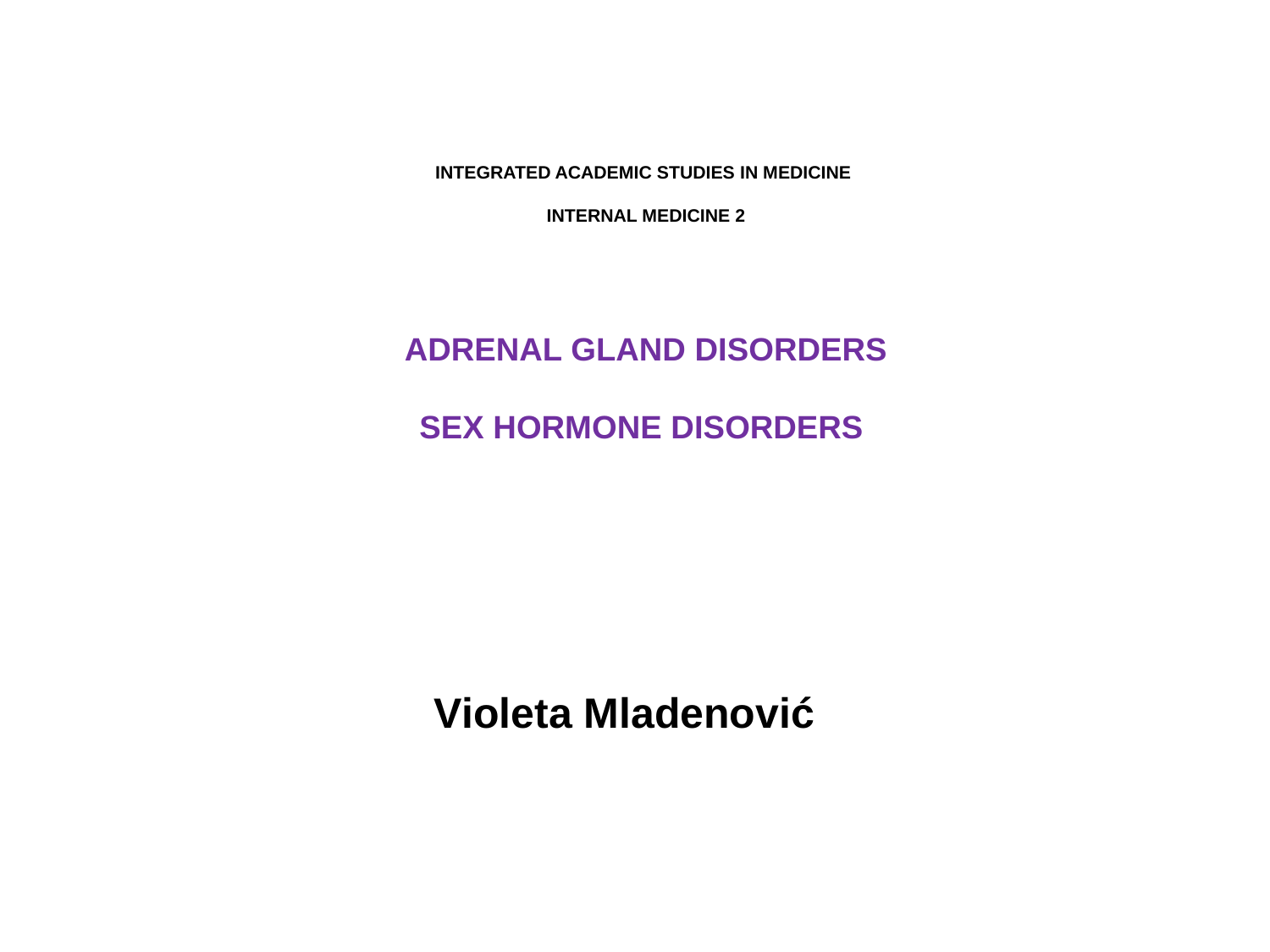

# INTEGRATED ACADEMIC STUDIES IN MEDICINE INTERNAL MEDICINE 2 ADRENAL GLAND DISORDERS SEX HORMONE DISORDERS

Violeta Mladenović